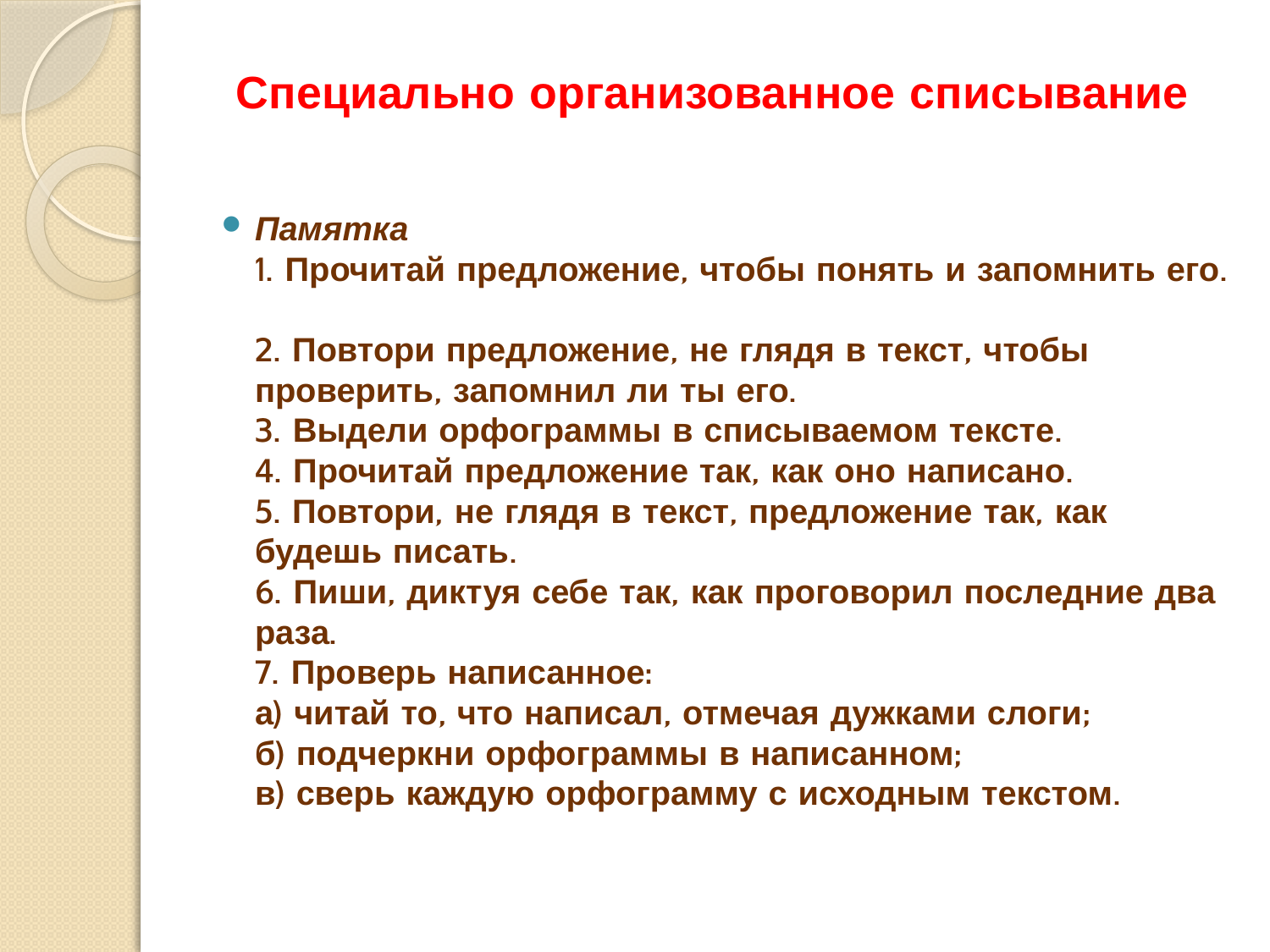

# Специально организованное списывание
Памятка
1. Прочитай предложение, чтобы понять и запомнить его.
2. Повтори предложение, не глядя в текст, чтобы проверить, запомнил ли ты его.
3. Выдели орфограммы в списываемом тексте.
4. Прочитай предложение так, как оно написано.
5. Повтори, не глядя в текст, предложение так, как будешь писать.
6. Пиши, диктуя себе так, как проговорил последние два раза.
7. Проверь написанное:
а) читай то, что написал, отмечая дужками слоги;
б) подчеркни орфограммы в написанном;
в) сверь каждую орфограмму с исходным текстом.